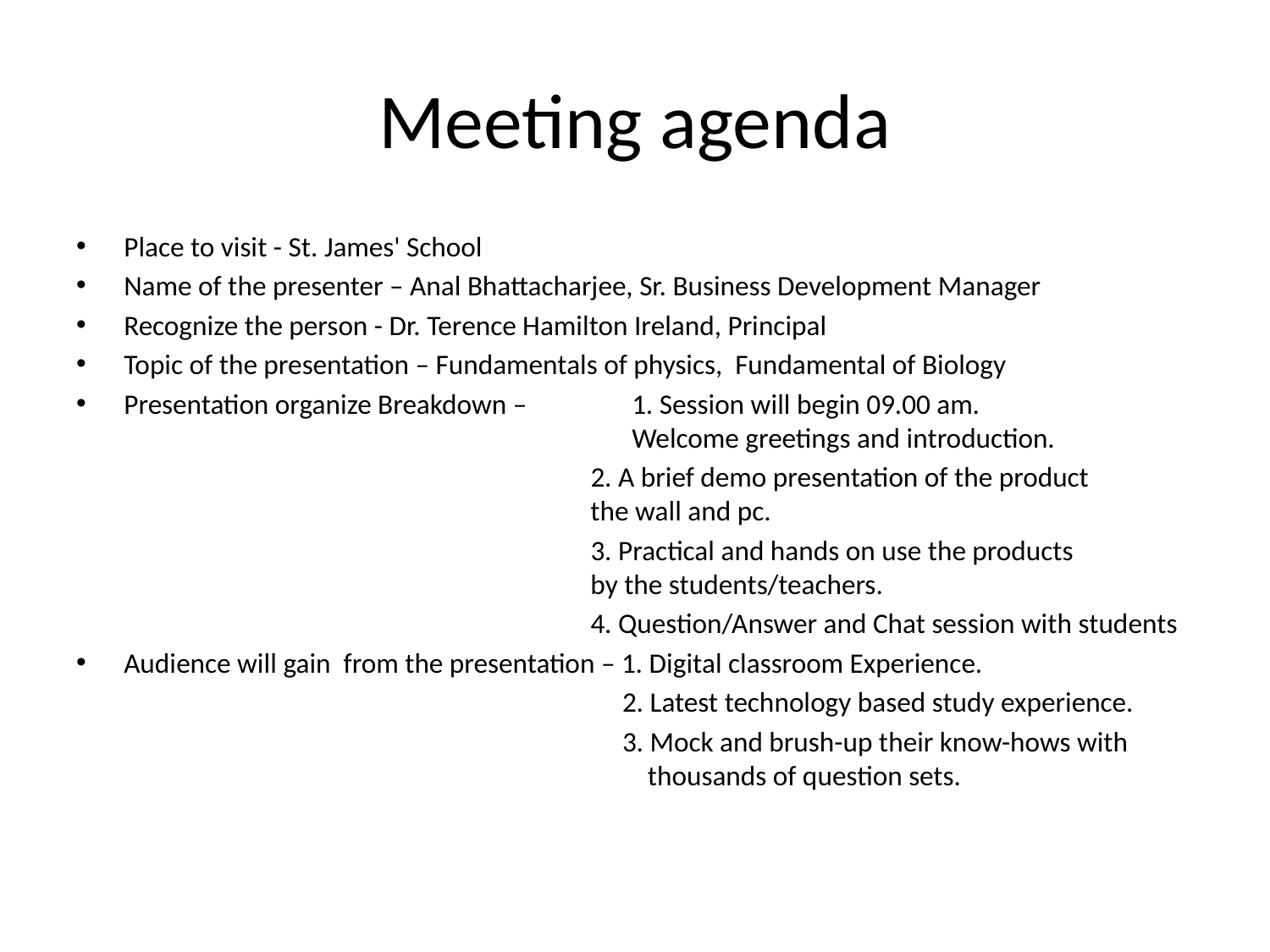

# Meeting agenda
Place to visit - St. James' School
Name of the presenter – Anal Bhattacharjee, Sr. Business Development Manager
Recognize the person - Dr. Terence Hamilton Ireland, Principal
Topic of the presentation – Fundamentals of physics,  Fundamental of Biology
Presentation organize Breakdown – 	1. Session will begin 09.00 am. 						Welcome greetings and introduction.
				 2. A brief demo presentation of the product 				 the wall and pc.
				 3. Practical and hands on use the products 					 by the students/teachers.
				 4. Question/Answer and Chat session with students
Audience will gain  from the presentation – 1. Digital classroom Experience.
				      2. Latest technology based study experience.
				      3. Mock and brush-up their know-hows with 				          thousands of question sets.